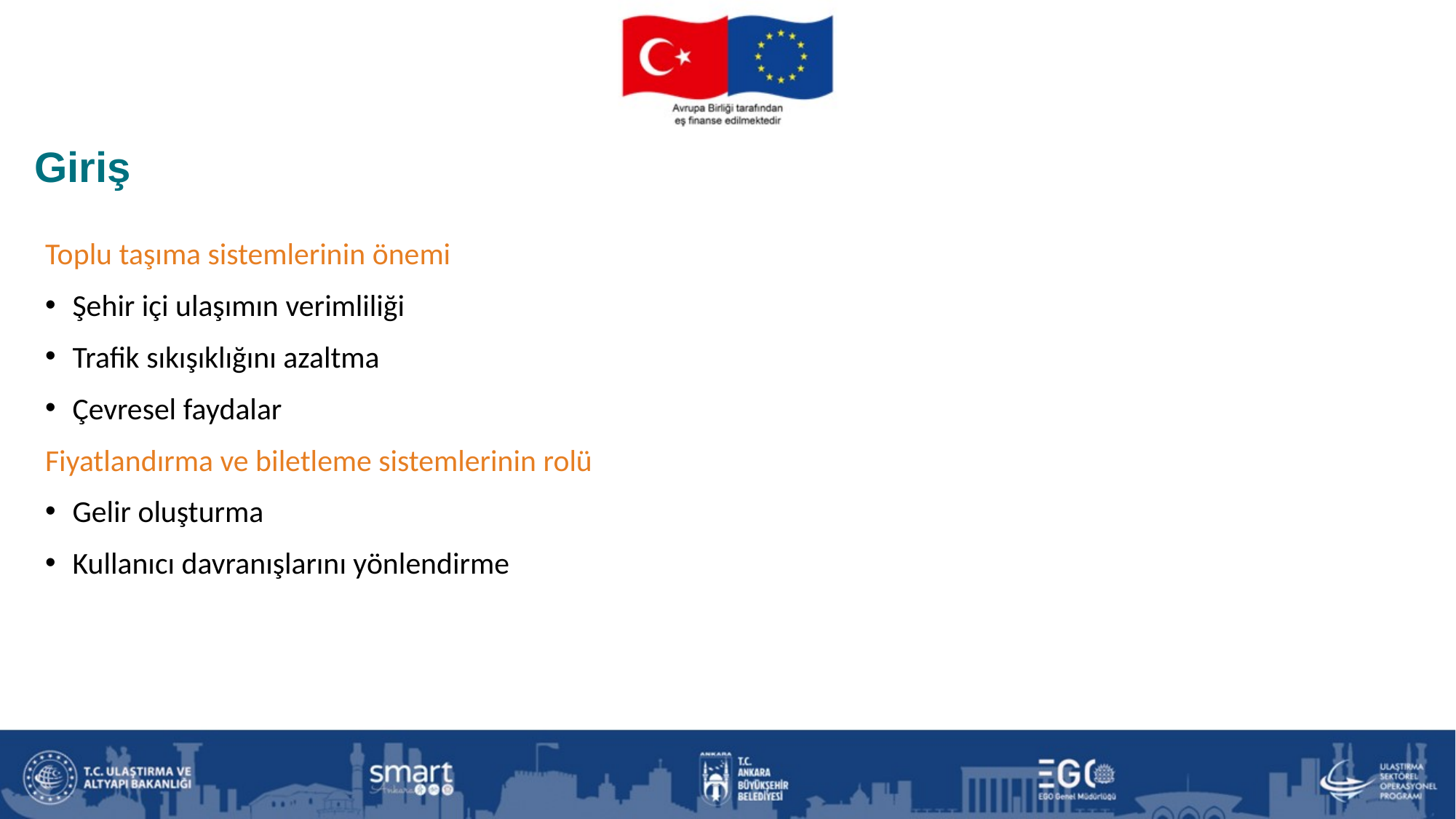

Giriş

Toplu taşıma sistemlerinin önemi
Şehir içi ulaşımın verimliliği
Trafik sıkışıklığını azaltma
Çevresel faydalar
Fiyatlandırma ve biletleme sistemlerinin rolü
Gelir oluşturma
Kullanıcı davranışlarını yönlendirme